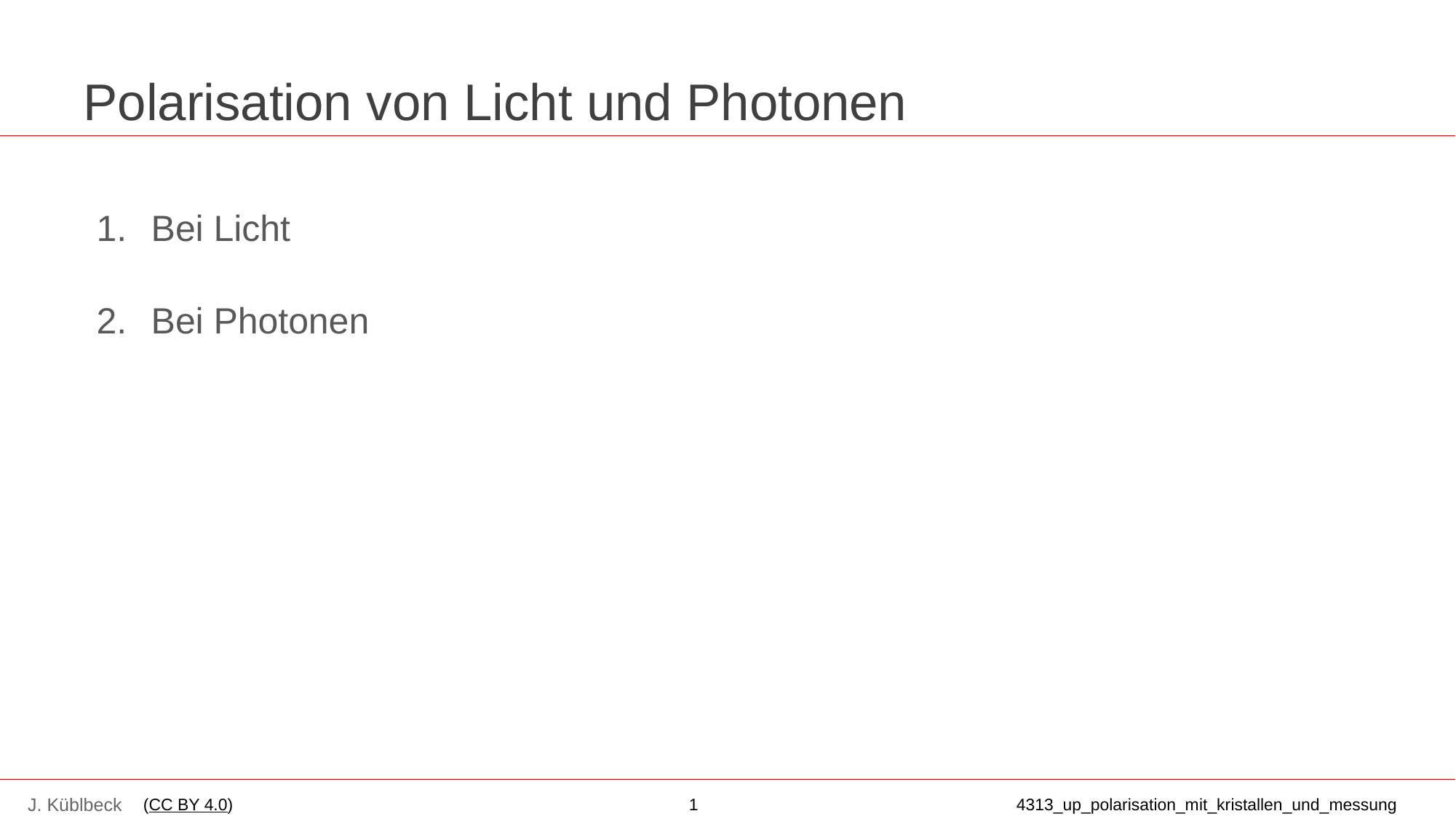

# Polarisation von Licht und Photonen

Bei Licht
Bei Photonen